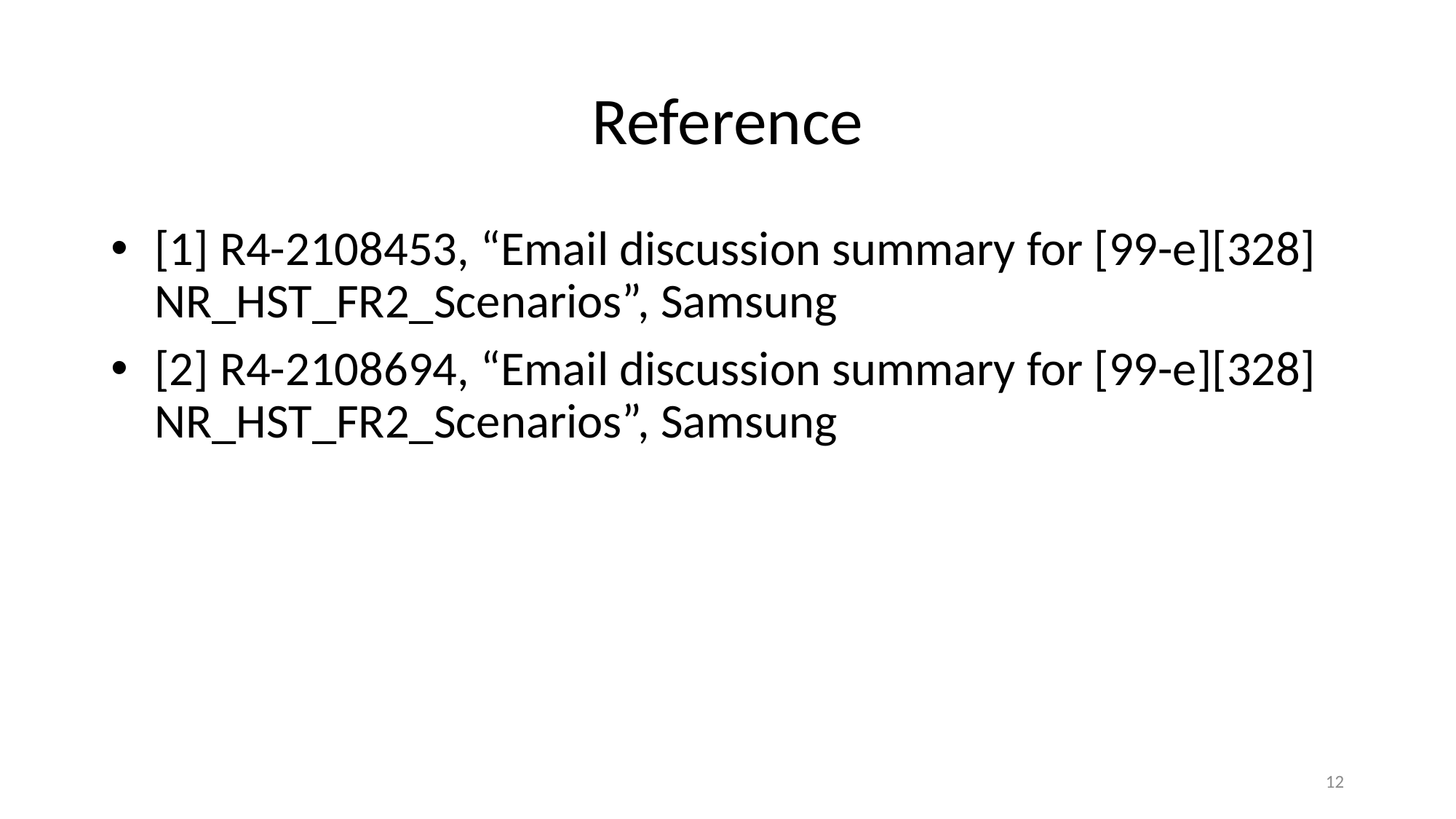

# Reference
[1] R4-2108453, “Email discussion summary for [99-e][328] NR_HST_FR2_Scenarios”, Samsung
[2] R4-2108694, “Email discussion summary for [99-e][328] NR_HST_FR2_Scenarios”, Samsung

12